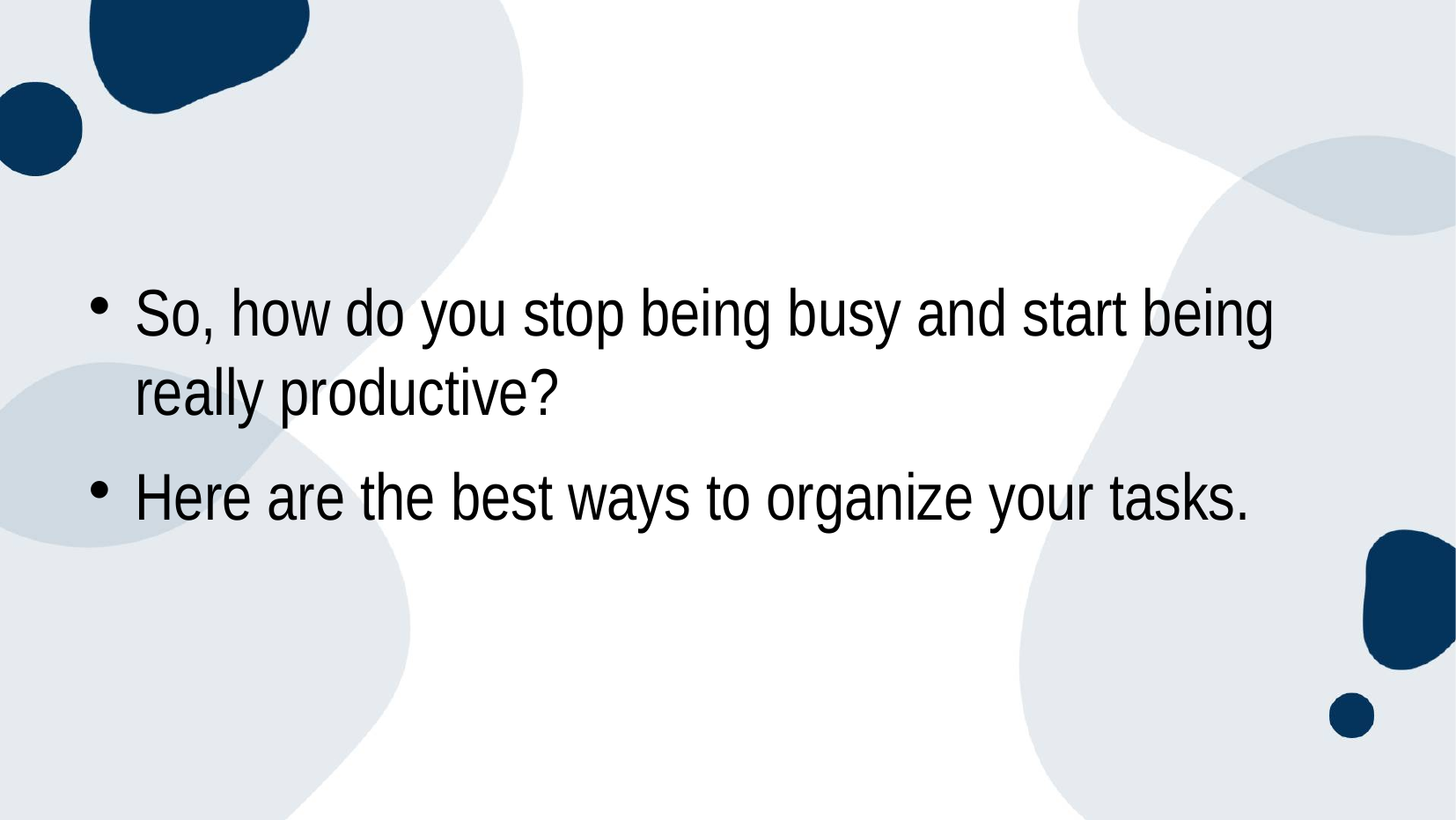

So, how do you stop being busy and start being really productive?
Here are the best ways to organize your tasks.